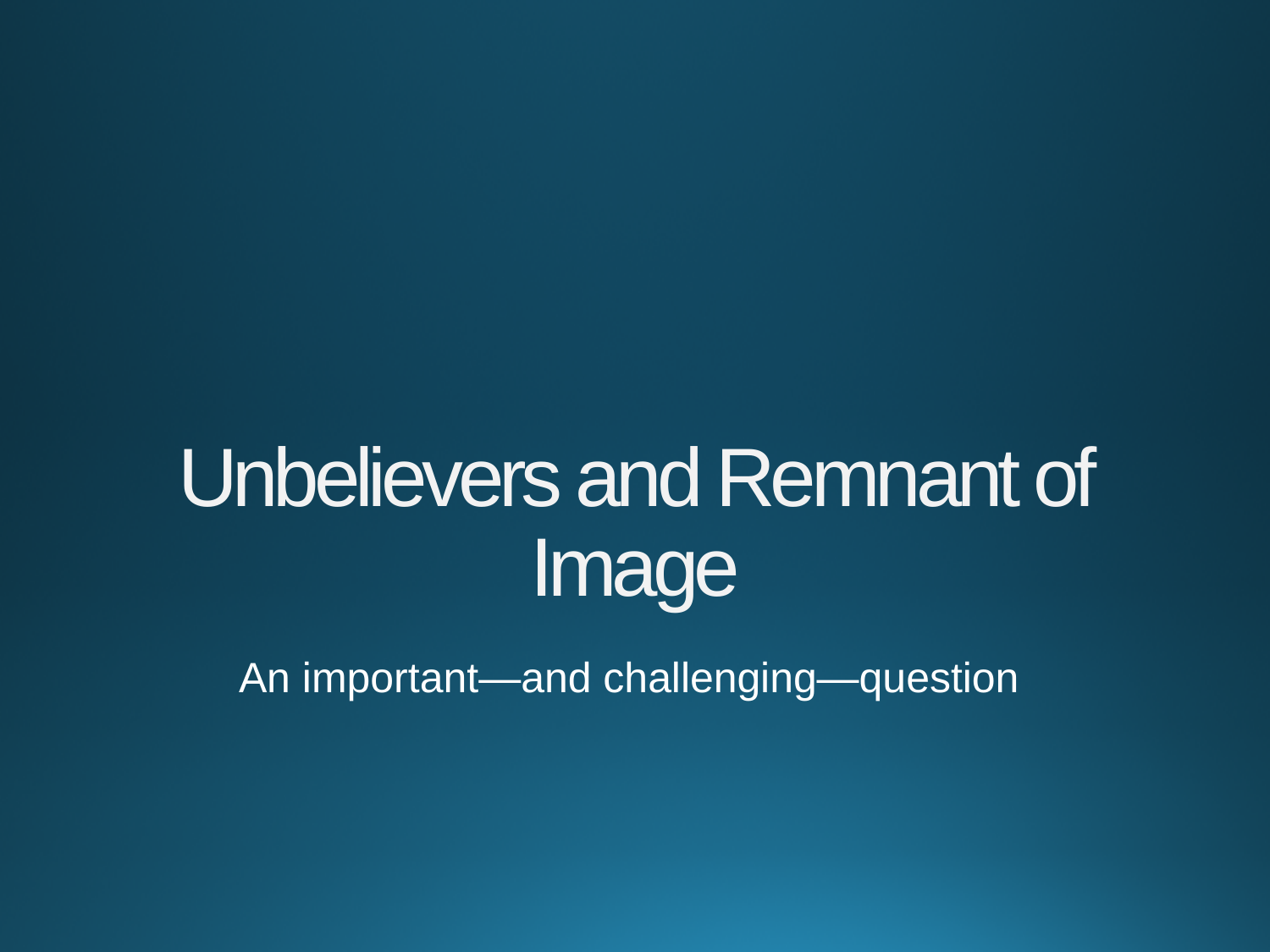

# Unbelievers and Remnant of Image
An important—and challenging—question